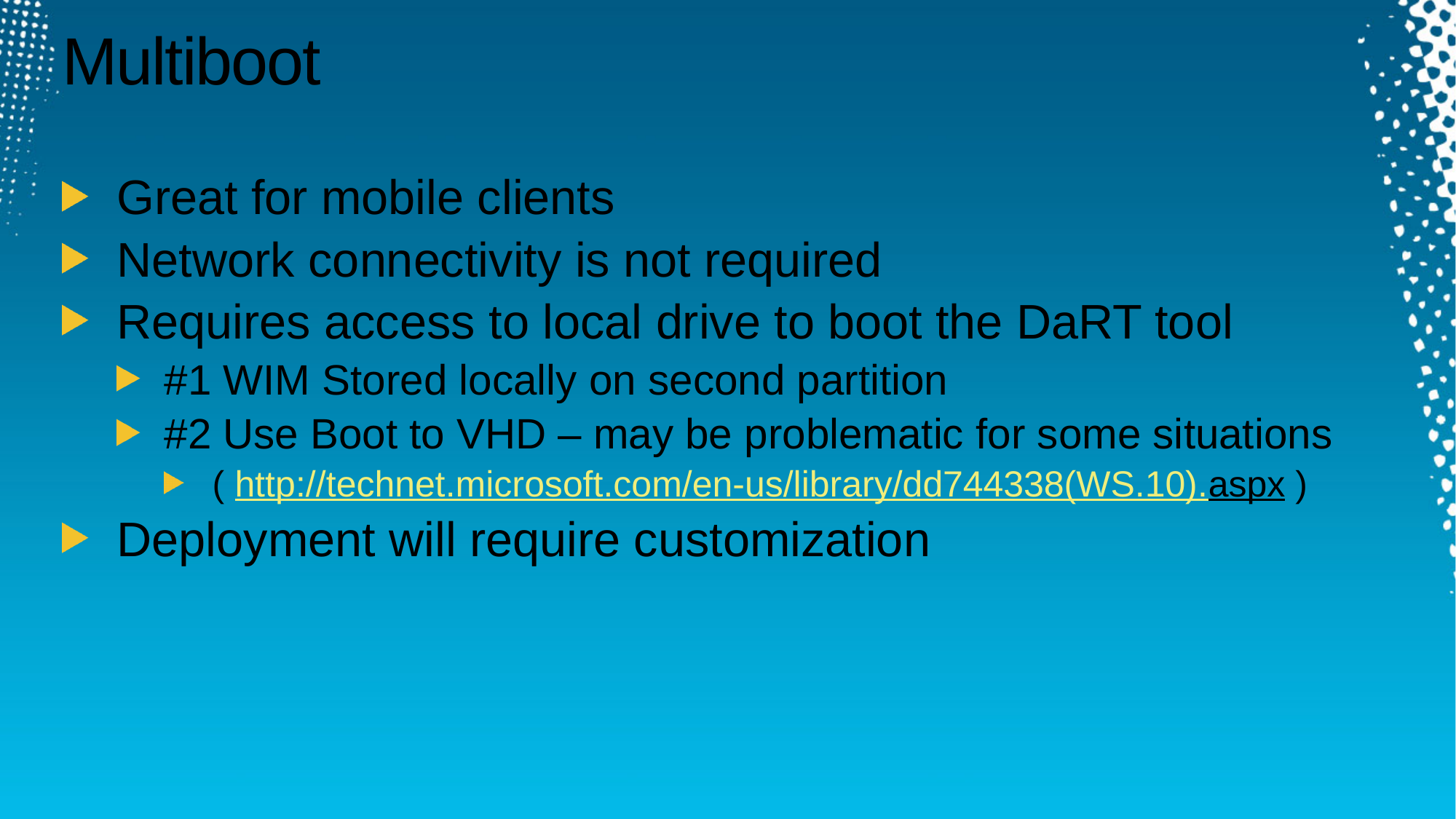

# Multiboot
Great for mobile clients
Network connectivity is not required
Requires access to local drive to boot the DaRT tool
#1 WIM Stored locally on second partition
#2 Use Boot to VHD – may be problematic for some situations
( http://technet.microsoft.com/en-us/library/dd744338(WS.10).aspx )
Deployment will require customization